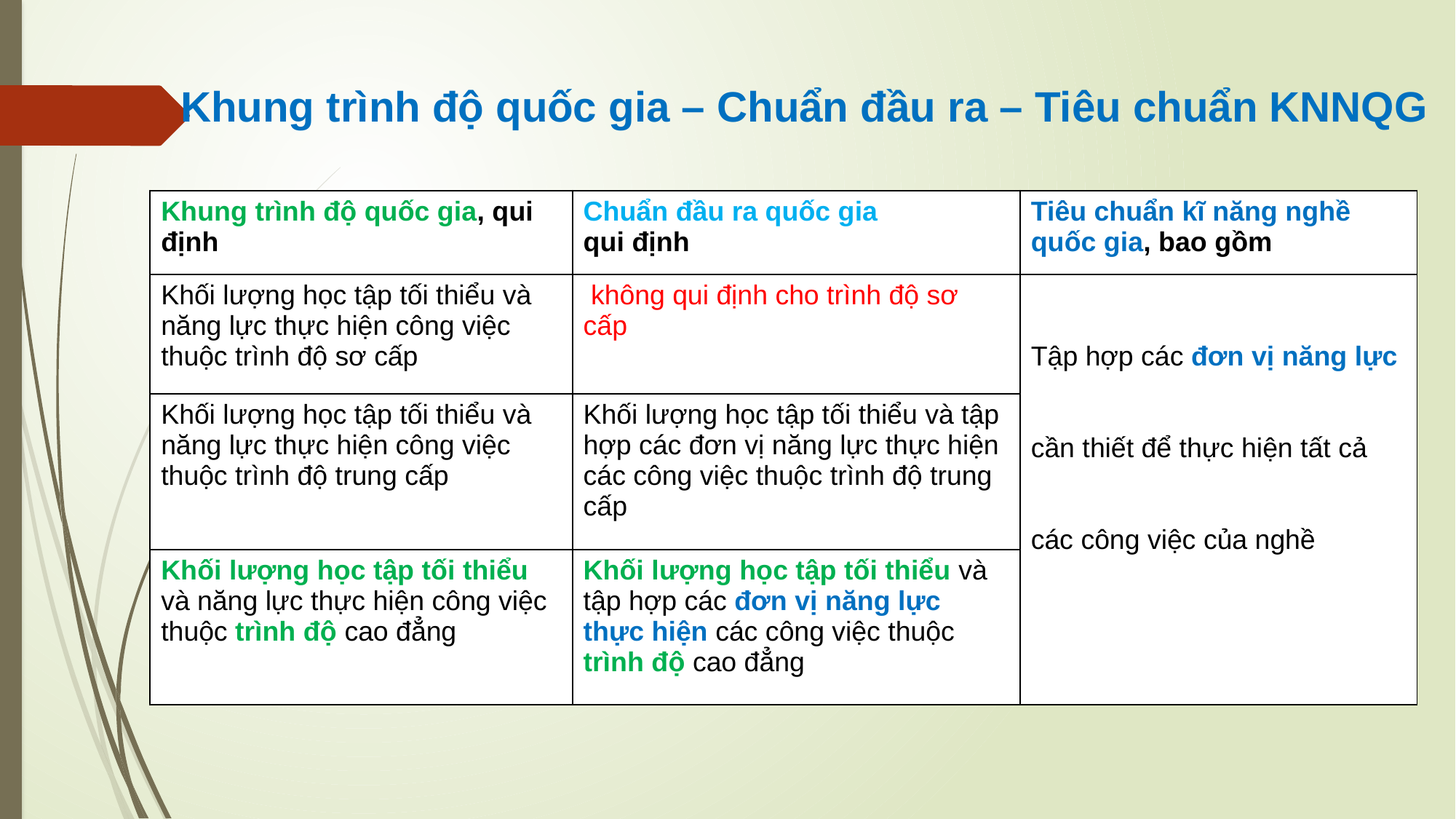

Khung trình độ quốc gia – Chuẩn đầu ra – Tiêu chuẩn KNNQG
| Khung trình độ quốc gia, qui định | Chuẩn đầu ra quốc gia qui định | Tiêu chuẩn kĩ năng nghề quốc gia, bao gồm |
| --- | --- | --- |
| Khối lượng học tập tối thiểu và năng lực thực hiện công việc thuộc trình độ sơ cấp | không qui định cho trình độ sơ cấp | Tập hợp các đơn vị năng lực cần thiết để thực hiện tất cả các công việc của nghề |
| Khối lượng học tập tối thiểu và năng lực thực hiện công việc thuộc trình độ trung cấp | Khối lượng học tập tối thiểu và tập hợp các đơn vị năng lực thực hiện các công việc thuộc trình độ trung cấp |  |
| Khối lượng học tập tối thiểu và năng lực thực hiện công việc thuộc trình độ cao đẳng | Khối lượng học tập tối thiểu và tập hợp các đơn vị năng lực thực hiện các công việc thuộc trình độ cao đẳng |  |